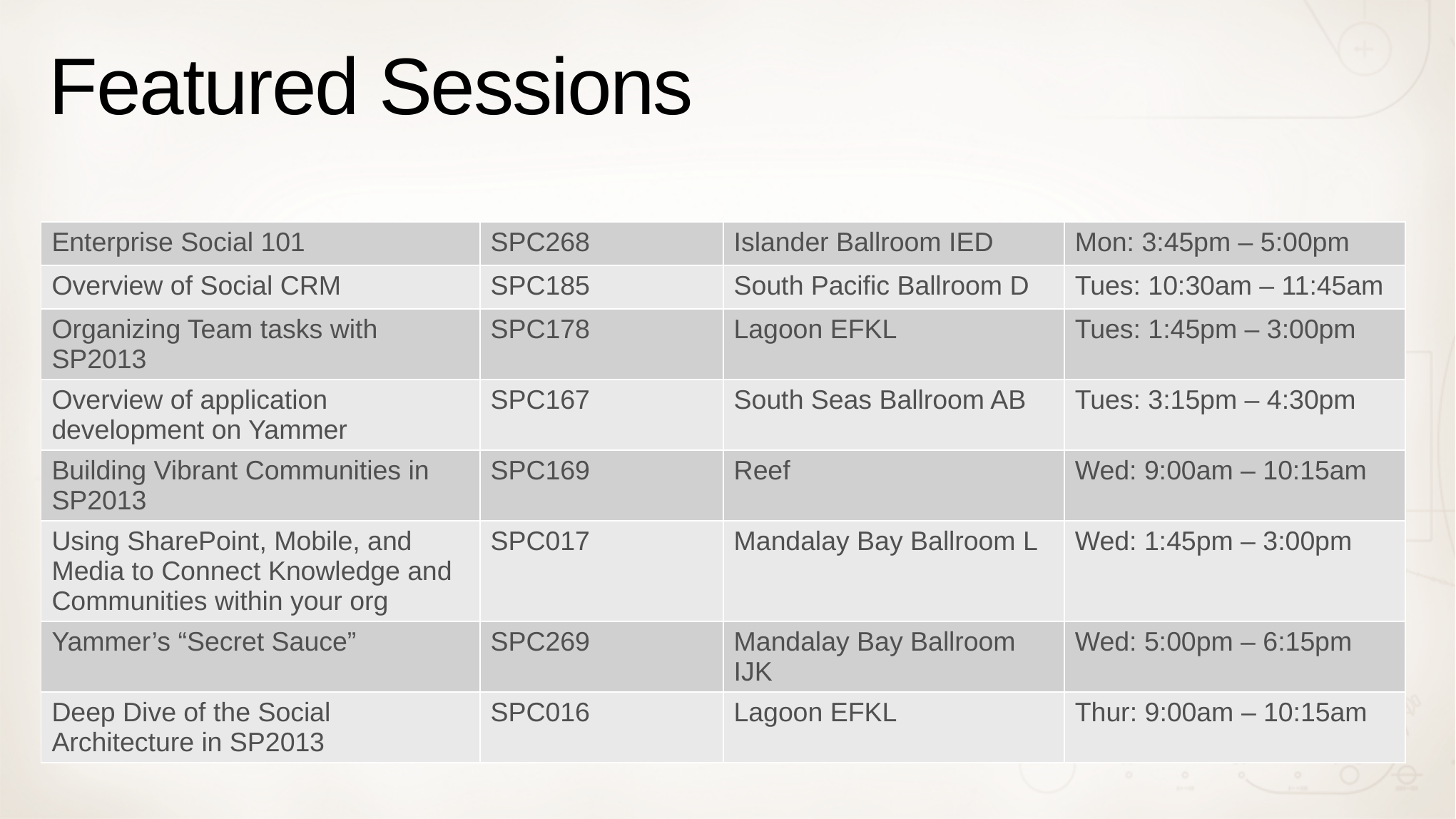

# Featured Sessions
| Enterprise Social 101 | SPC268 | Islander Ballroom IED | Mon: 3:45pm – 5:00pm |
| --- | --- | --- | --- |
| Overview of Social CRM | SPC185 | South Pacific Ballroom D | Tues: 10:30am – 11:45am |
| Organizing Team tasks with SP2013 | SPC178 | Lagoon EFKL | Tues: 1:45pm – 3:00pm |
| Overview of application development on Yammer | SPC167 | South Seas Ballroom AB | Tues: 3:15pm – 4:30pm |
| Building Vibrant Communities in SP2013 | SPC169 | Reef | Wed: 9:00am – 10:15am |
| Using SharePoint, Mobile, and Media to Connect Knowledge and Communities within your org | SPC017 | Mandalay Bay Ballroom L | Wed: 1:45pm – 3:00pm |
| Yammer’s “Secret Sauce” | SPC269 | Mandalay Bay Ballroom IJK | Wed: 5:00pm – 6:15pm |
| Deep Dive of the Social Architecture in SP2013 | SPC016 | Lagoon EFKL | Thur: 9:00am – 10:15am |